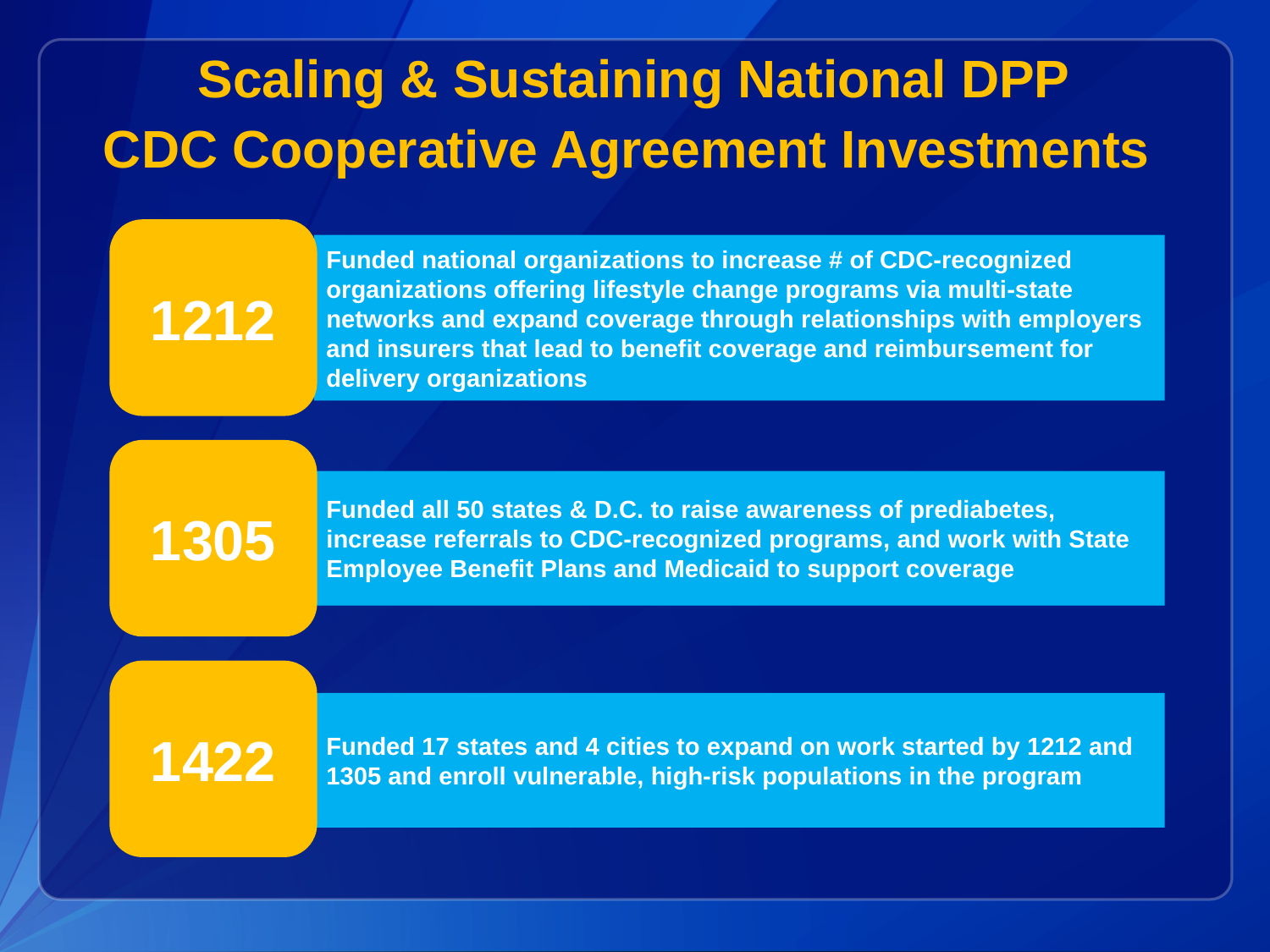

Scaling & Sustaining National DPP

CDC Cooperative Agreement Investments

1212
Funded national organizations to increase # of CDC-recognized   organizations offering lifestyle change programs via multi-state networks and expand coverage through relationships with employers and insurers that lead to benefit coverage and reimbursement for delivery organizations
1305
Funded all 50 states & D.C. to raise awareness of prediabetes, increase referrals to CDC-recognized programs, and work with State Employee Benefit Plans and Medicaid to support coverage
1422
Funded 17 states and 4 cities to expand on work started by 1212 and 1305 and enroll vulnerable, high-risk populations in the program